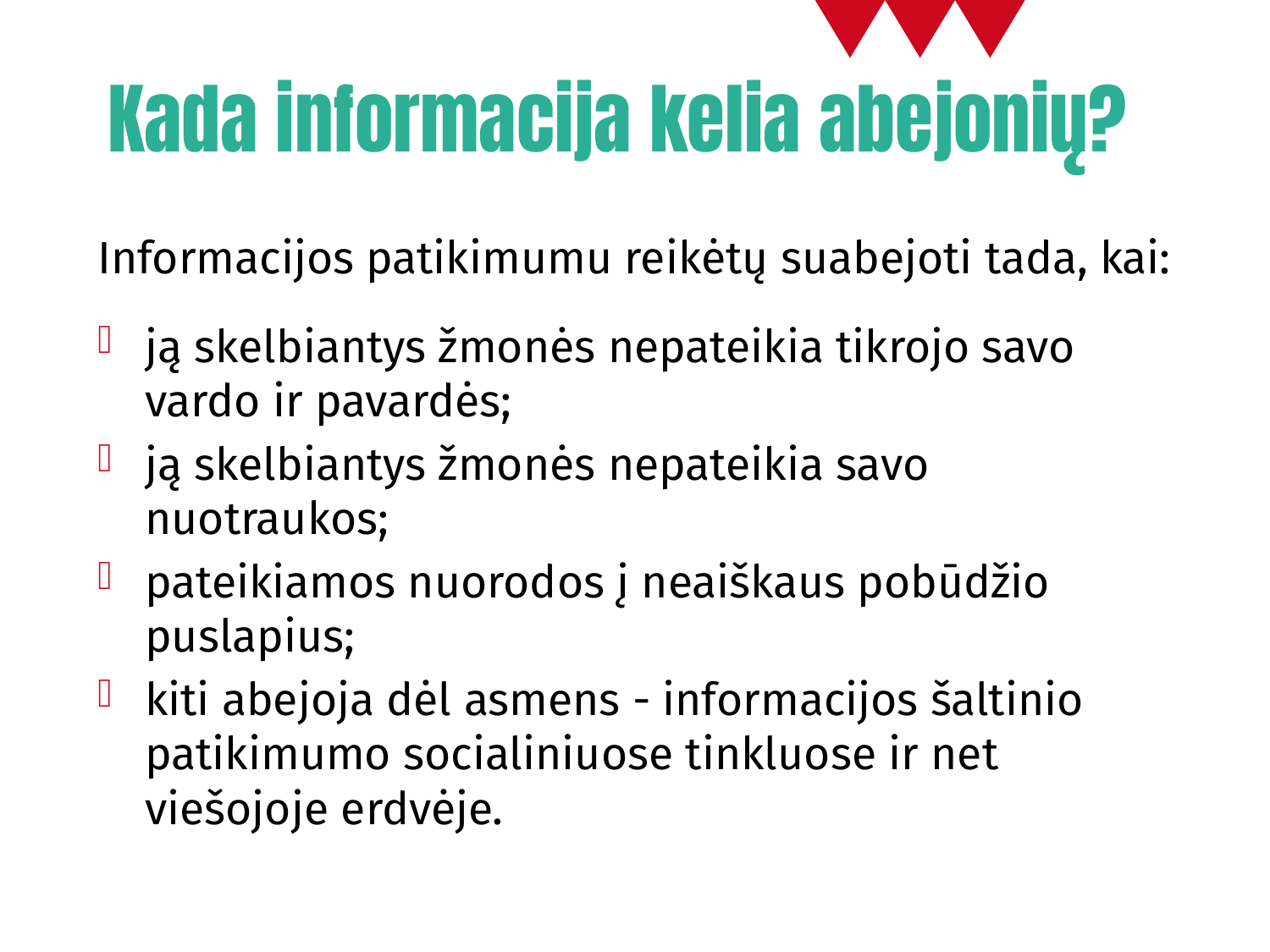

# Kada informacija kelia abejonių?
Informacijos patikimumu reikėtų suabejoti tada, kai:

ją skelbiantys žmonės nepateikia tikrojo savo vardo ir pavardės;
ją skelbiantys žmonės nepateikia savo nuotraukos;
pateikiamos nuorodos į neaiškaus pobūdžio puslapius;
kiti abejoja dėl asmens - informacijos šaltinio patikimumo socialiniuose tinkluose ir net viešojoje erdvėje.